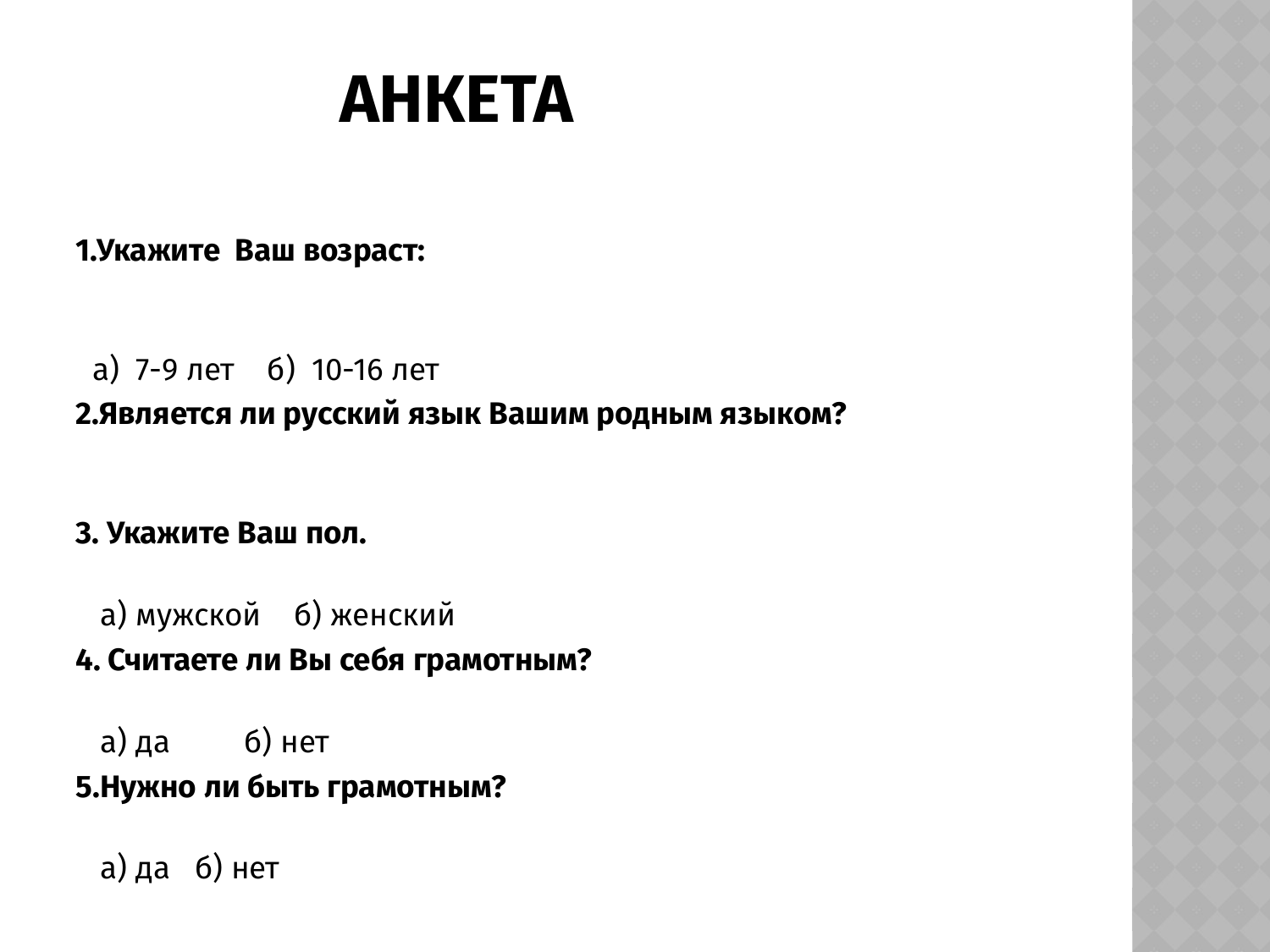

# Анкета
1.Укажите  Ваш возраст:
  а)  7-9 лет    б)  10-16 лет
2.Является ли русский язык Вашим родным языком?
3. Укажите Ваш пол.
   а) мужской    б) женский
4. Считаете ли Вы себя грамотным?
   а) да         б) нет
5.Нужно ли быть грамотным?
   а) да   б) нет